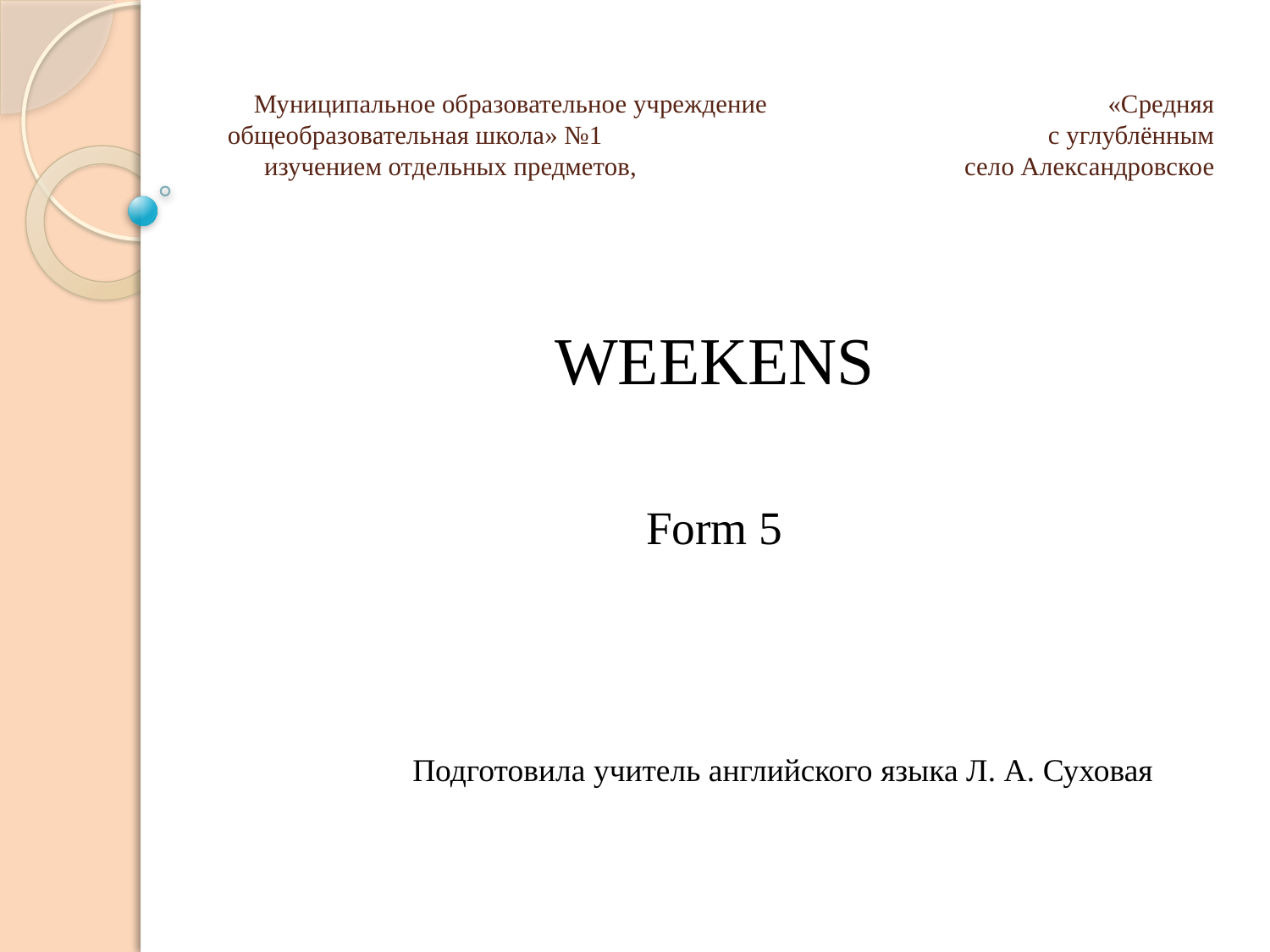

# Муниципальное образовательное учреждение                                                    «Средняя общеобразовательная школа» №1                                                                    с углублённым изучением отдельных предметов,                                                  село Александровское
WEEKENS

Form 5
Подготовила учитель английского языка Л. А. Суховая